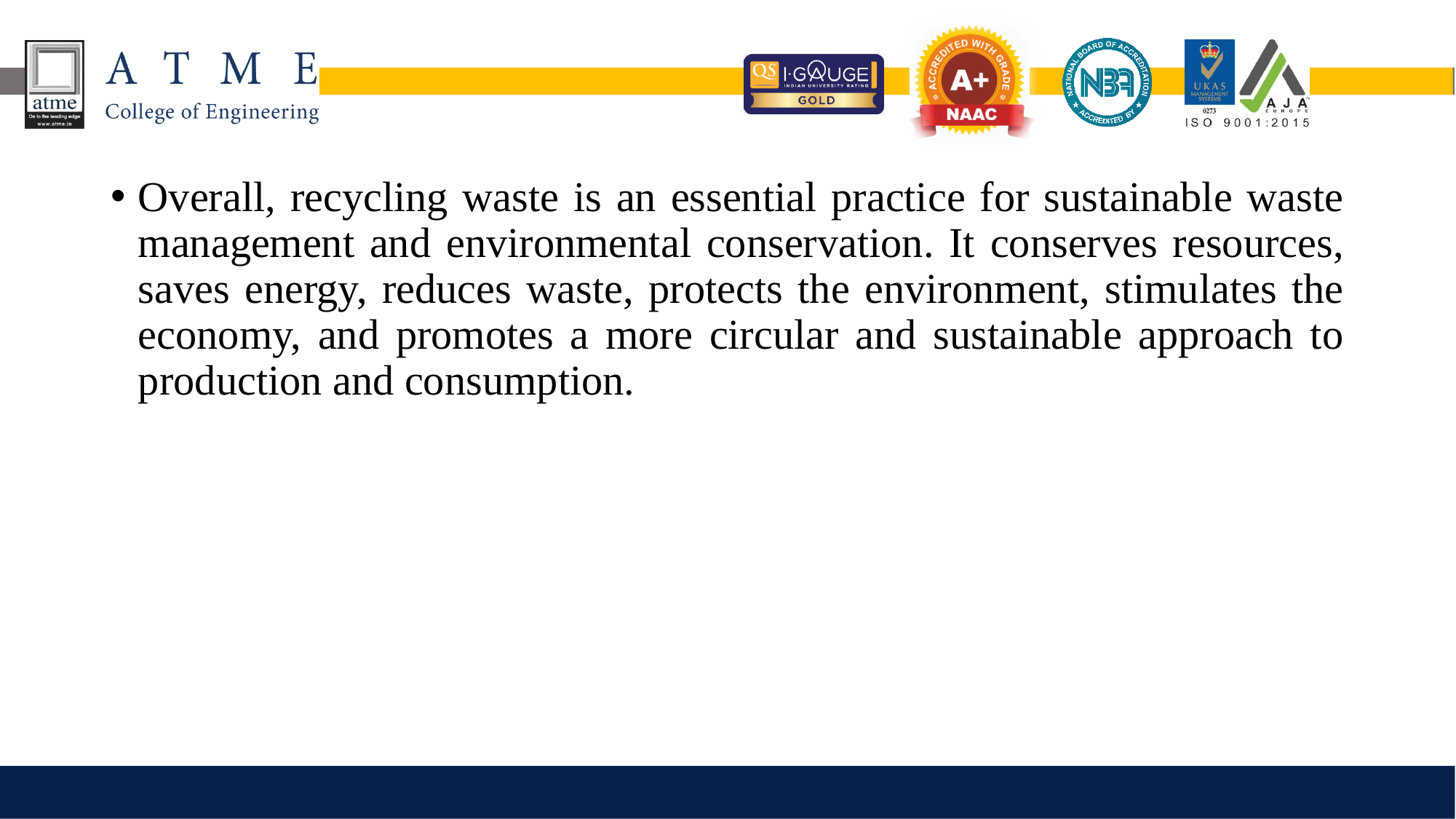

Overall, recycling waste is an essential practice for sustainable waste management and environmental conservation. It conserves resources, saves energy, reduces waste, protects the environment, stimulates the economy, and promotes a more circular and sustainable approach to production and consumption.